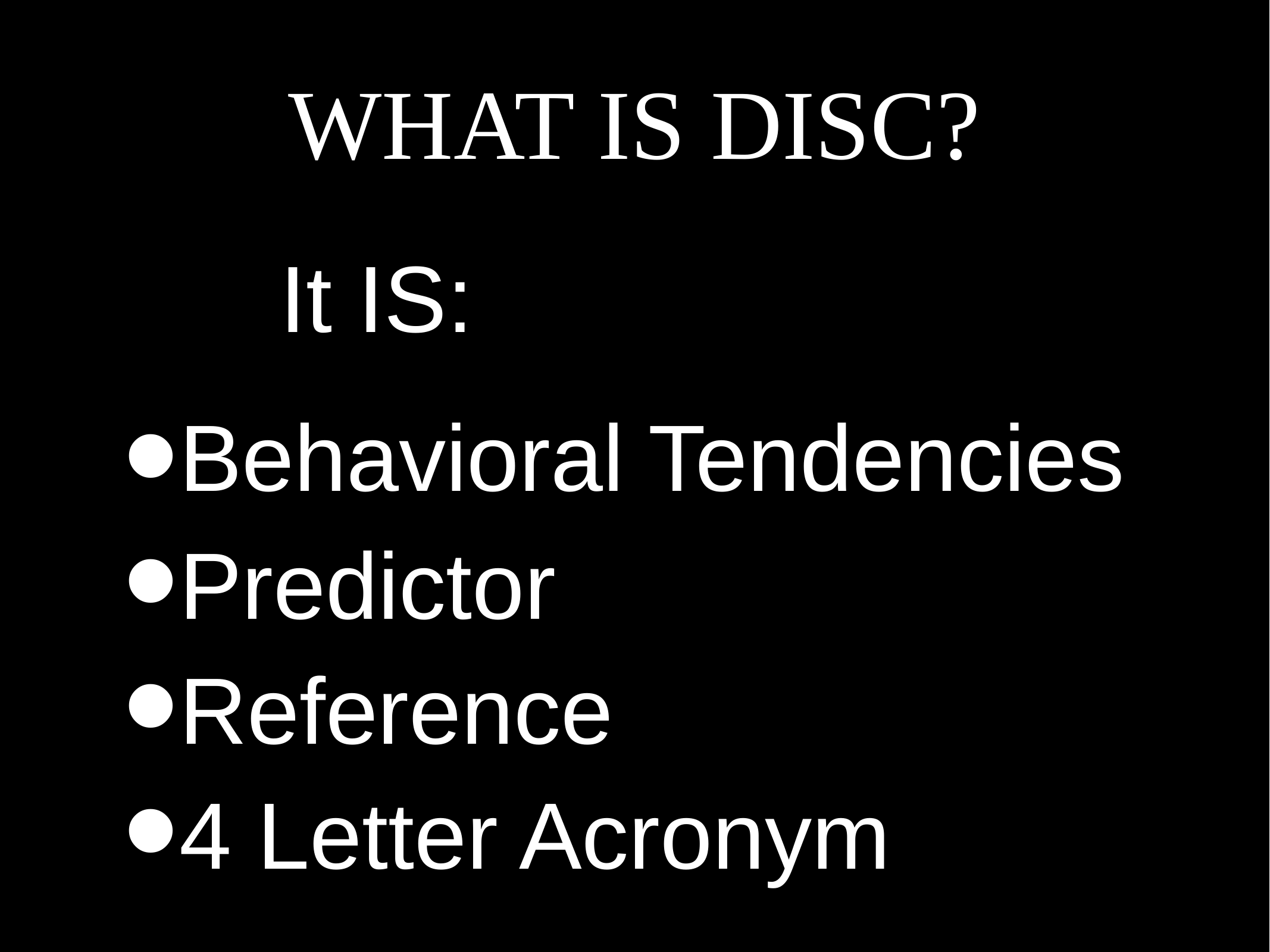

WHAT IS DISC?
      It IS:
Behavioral Tendencies
Predictor
Reference
4 Letter Acronym